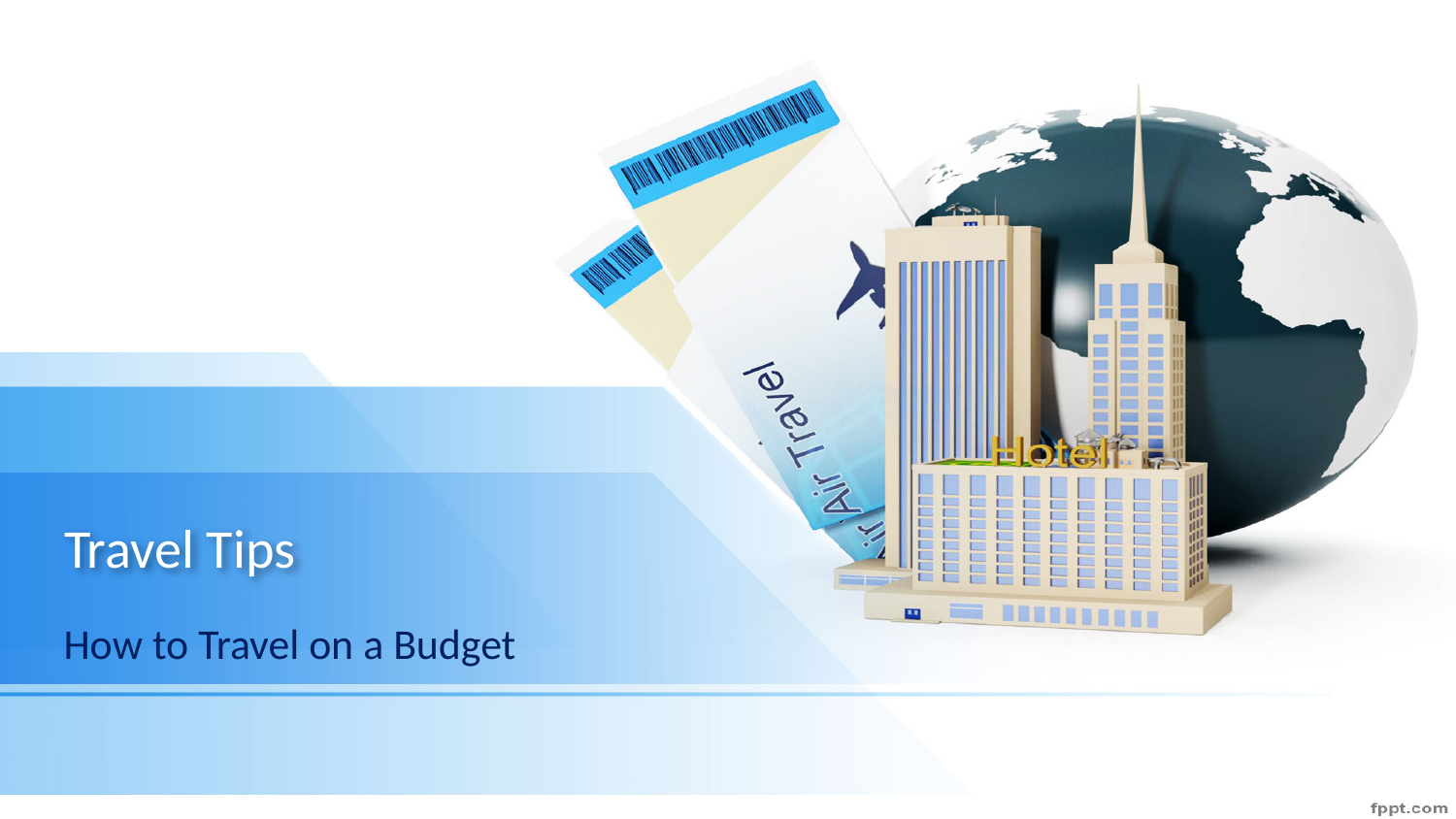

# Travel Tips
How to Travel on a Budget